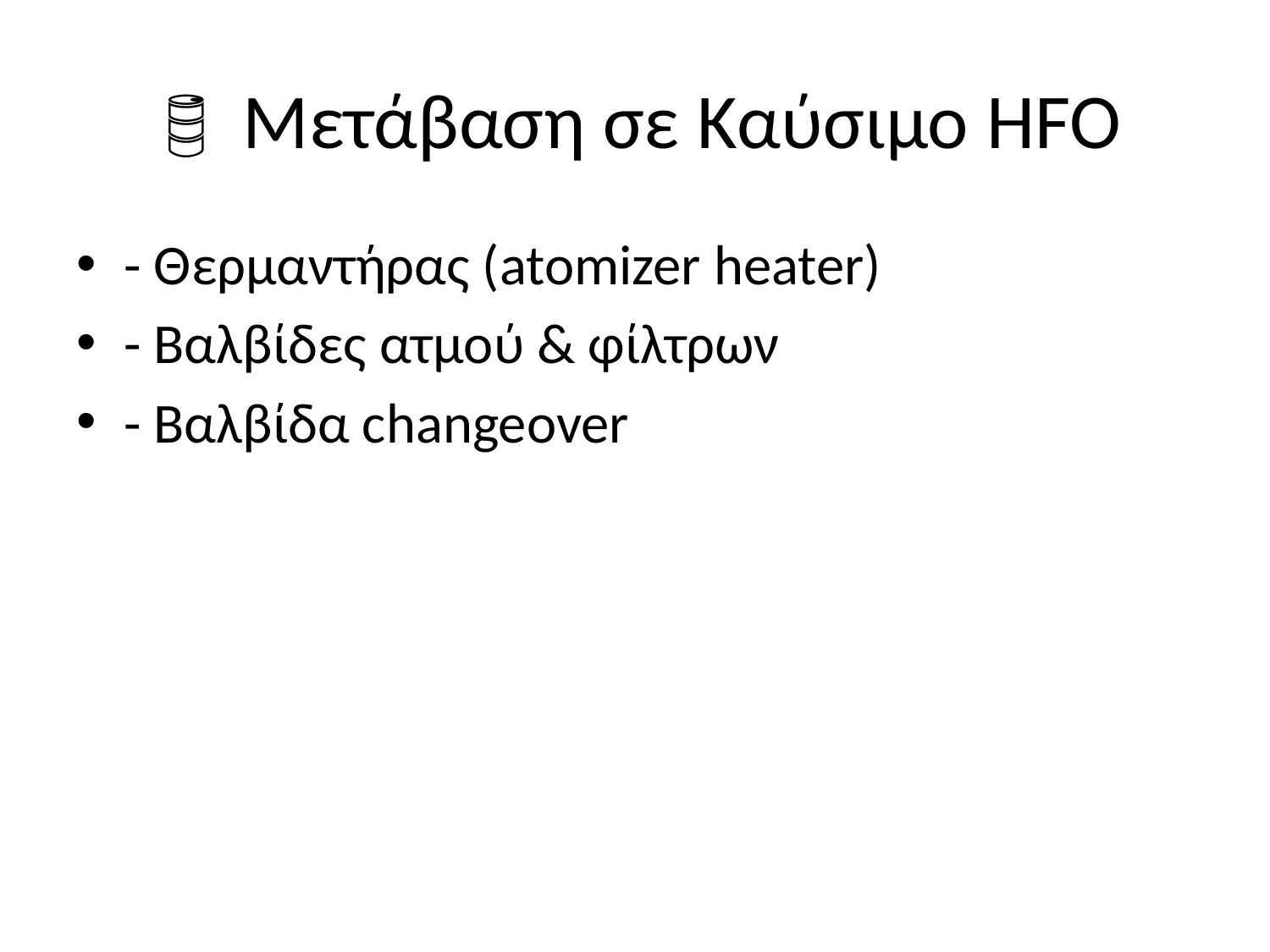

# 🛢️ Μετάβαση σε Καύσιμο HFO
- Θερμαντήρας (atomizer heater)
- Βαλβίδες ατμού & φίλτρων
- Βαλβίδα changeover